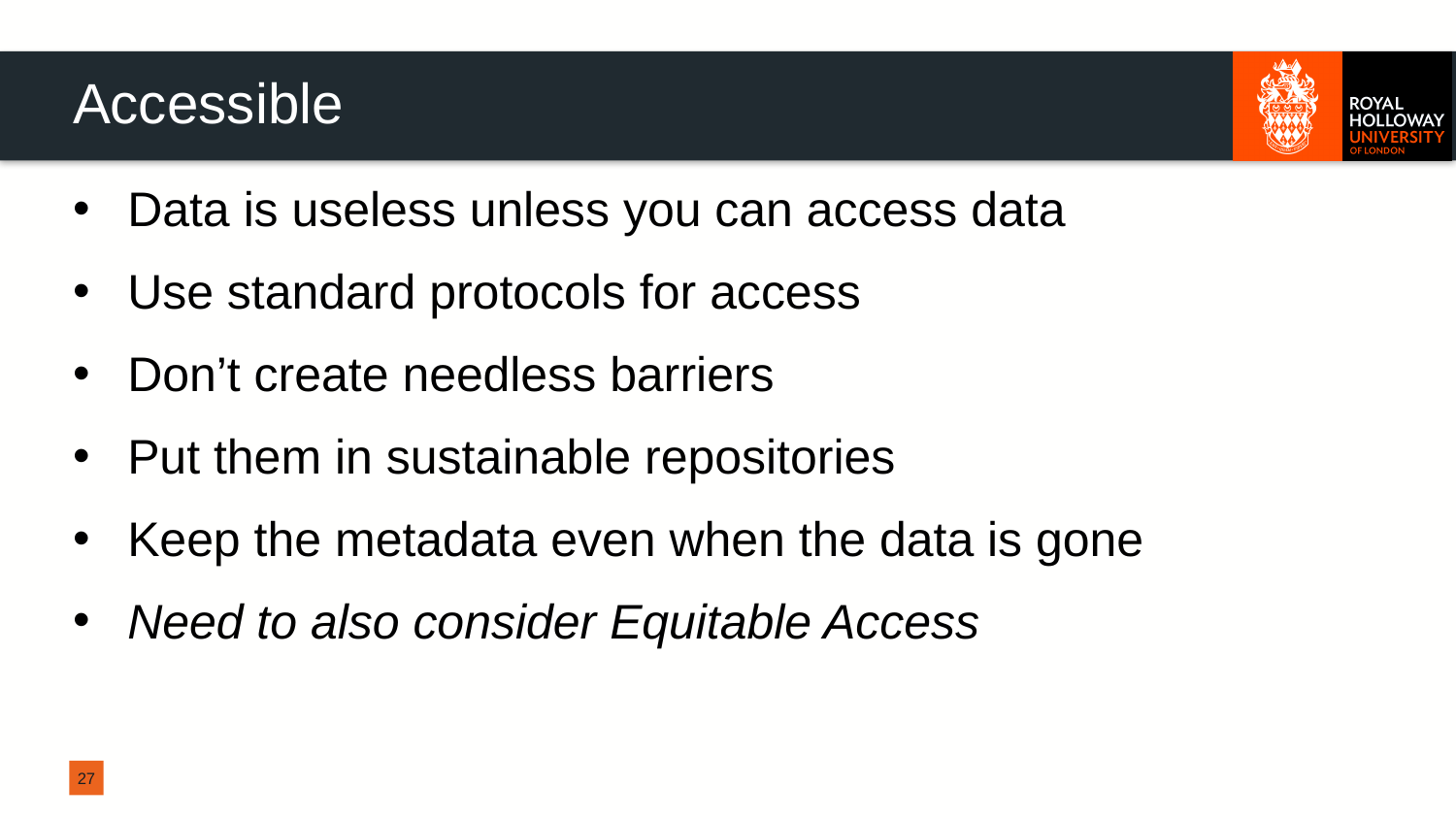

# Accessible
Data is useless unless you can access data
Use standard protocols for access
Don’t create needless barriers
Put them in sustainable repositories
Keep the metadata even when the data is gone
Need to also consider Equitable Access

27